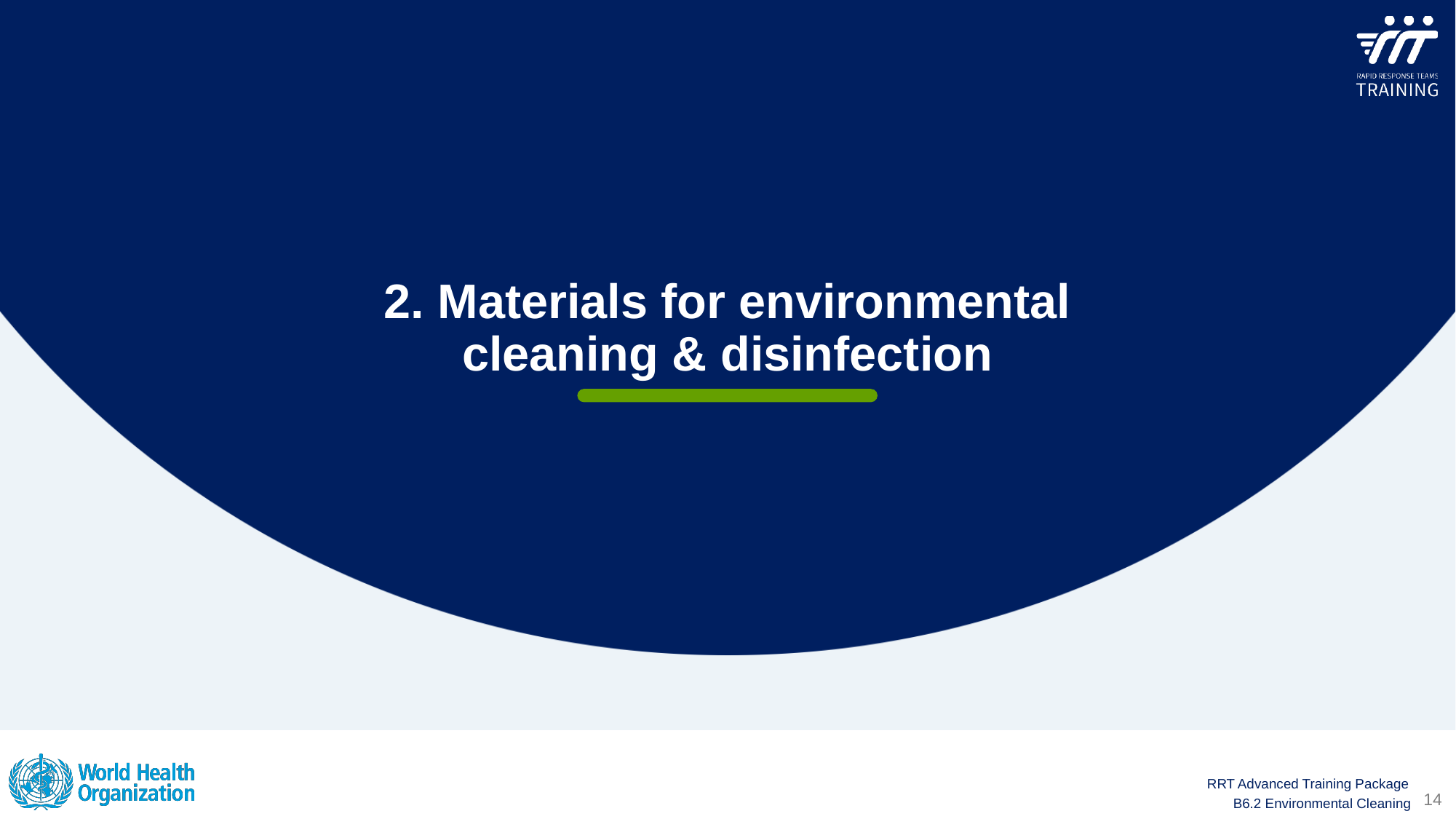

2. Materials for environmental cleaning & disinfection